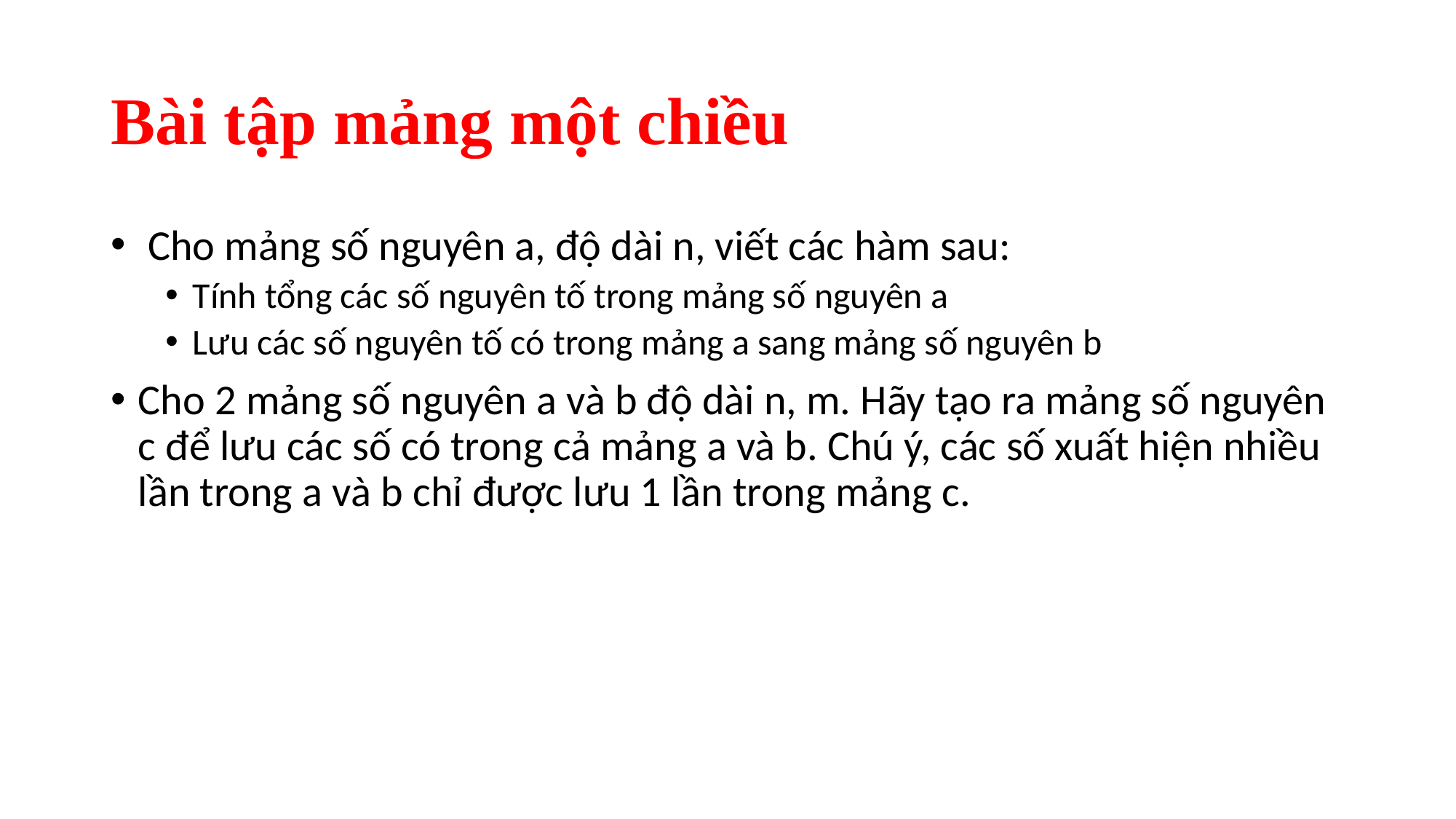

# Bài tập mảng một chiều
 Cho mảng số nguyên a, độ dài n, viết các hàm sau:
Tính tổng các số nguyên tố trong mảng số nguyên a
Lưu các số nguyên tố có trong mảng a sang mảng số nguyên b
Cho 2 mảng số nguyên a và b độ dài n, m. Hãy tạo ra mảng số nguyên c để lưu các số có trong cả mảng a và b. Chú ý, các số xuất hiện nhiều lần trong a và b chỉ được lưu 1 lần trong mảng c.